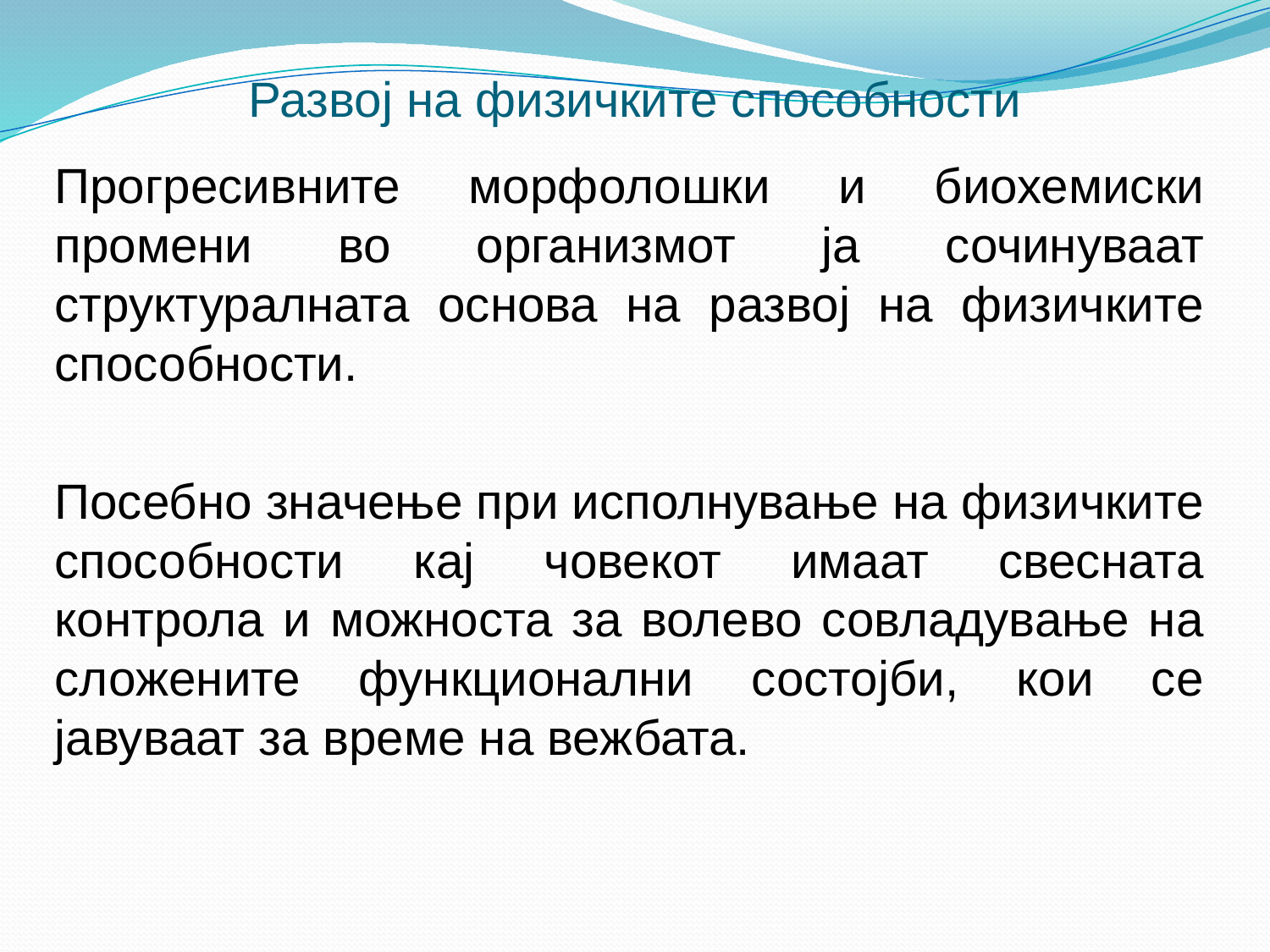

# Развој на физичките способности
Прогресивните морфолошки и биохемиски промени во организмот ја сочинуваат структуралната основа на развој на физичките способности.

Посебно значење при исполнување на физичките способности кај човекот имаат свесната контрола и можноста за волево совладување на сложените функционални состојби, кои се јавуваат за време на вежбата.